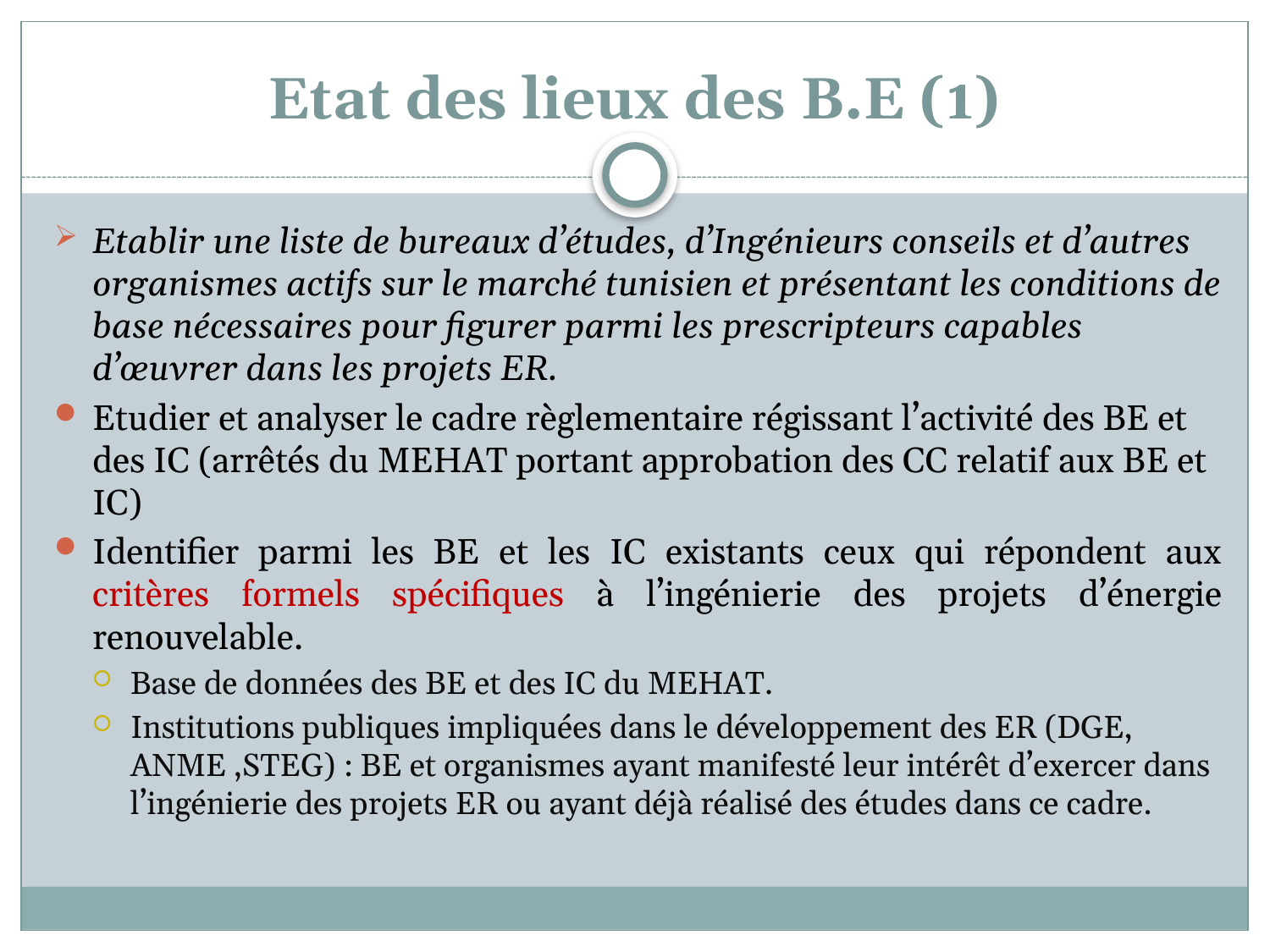

# Etat des lieux des B.E (1)
Etablir une liste de bureaux d’études, d’Ingénieurs conseils et d’autres organismes actifs sur le marché tunisien et présentant les conditions de base nécessaires pour figurer parmi les prescripteurs capables d’œuvrer dans les projets ER.
Etudier et analyser le cadre règlementaire régissant l’activité des BE et des IC (arrêtés du MEHAT portant approbation des CC relatif aux BE et IC)
Identifier parmi les BE et les IC existants ceux qui répondent aux critères formels spécifiques à l’ingénierie des projets d’énergie renouvelable.
Base de données des BE et des IC du MEHAT.
Institutions publiques impliquées dans le développement des ER (DGE, ANME ,STEG) : BE et organismes ayant manifesté leur intérêt d’exercer dans l’ingénierie des projets ER ou ayant déjà réalisé des études dans ce cadre.